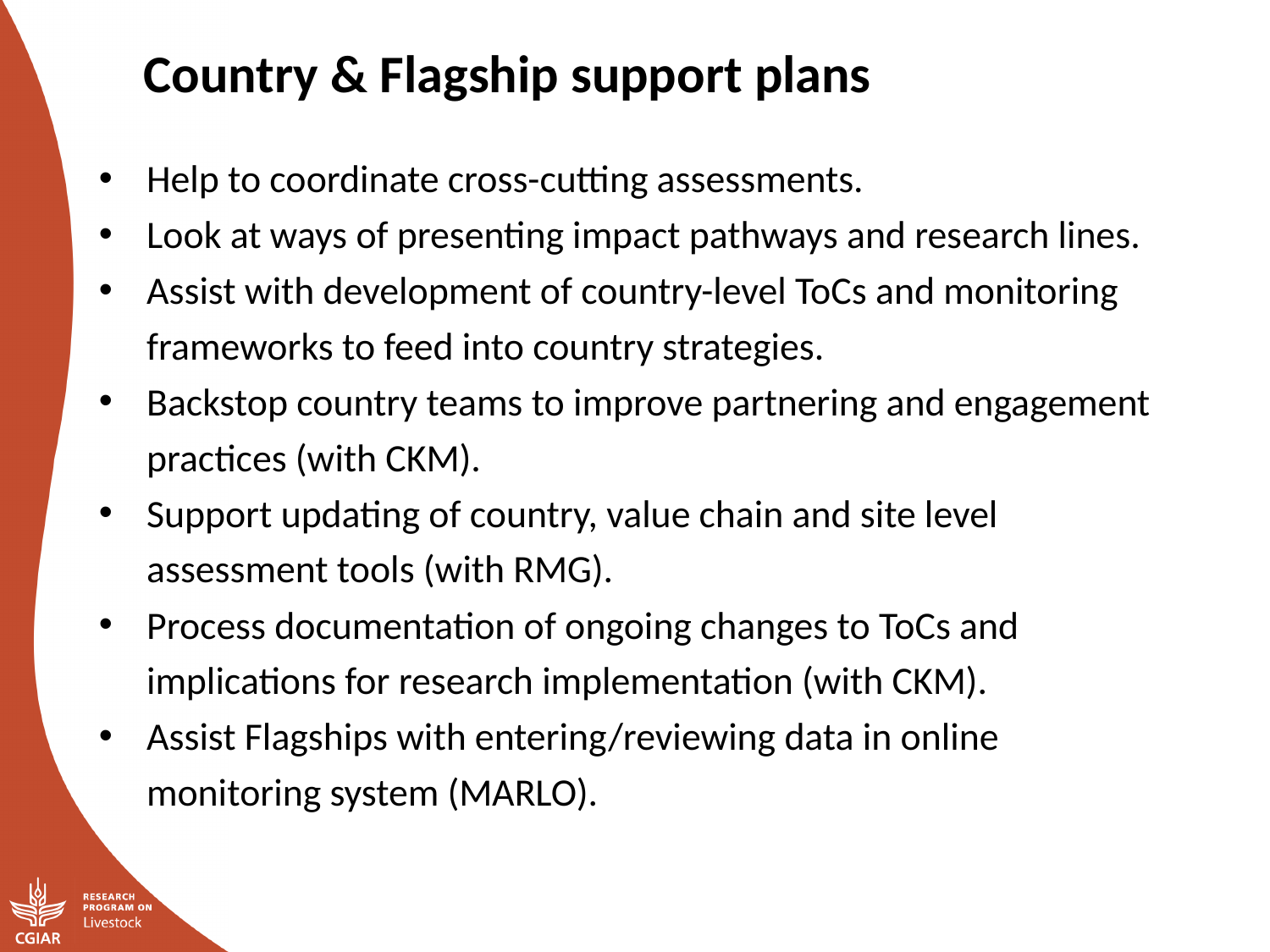

Country & Flagship support plans
Help to coordinate cross-cutting assessments.
Look at ways of presenting impact pathways and research lines.
Assist with development of country-level ToCs and monitoring frameworks to feed into country strategies.
Backstop country teams to improve partnering and engagement practices (with CKM).
Support updating of country, value chain and site level assessment tools (with RMG).
Process documentation of ongoing changes to ToCs and implications for research implementation (with CKM).
Assist Flagships with entering/reviewing data in online monitoring system (MARLO).